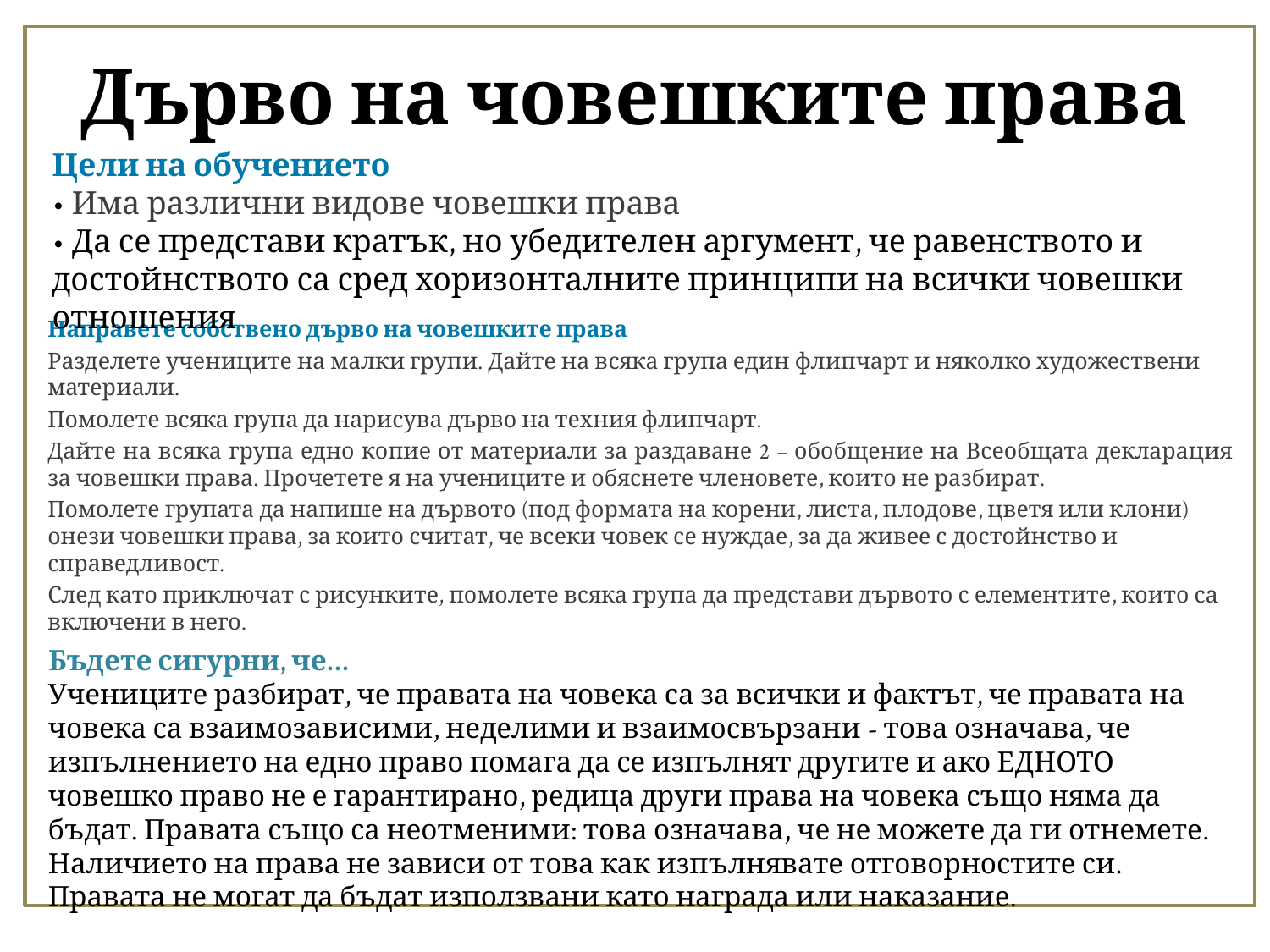

# Дърво на човешките права
Цели на обучението
• Има различни видове човешки права
• Да се ​​представи кратък, но убедителен аргумент, че равенството и достойнството са сред хоризонталните принципи на всички човешки отношения

Направете собствено дърво на човешките права
Разделете учениците на малки групи. Дайте на всяка група един флипчарт и няколко художествени материали.
Помолете всяка група да нарисува дърво на техния флипчарт.
Дайте на всяка група едно копие от материали за раздаване 2 – обобщение на Всеобщата декларация за човешки права. Прочетете я на учениците и обяснете членовете, които не разбират.
Помолете групата да напише на дървото (под формата на корени, листа, плодове, цветя или клони) онези човешки права, за които считат, че всеки човек се нуждае, за да живее с достойнство и справедливост.
След като приключат с рисунките, помолете всяка група да представи дървото с елементите, които са включени в него.
Бъдете сигурни, че…
Учениците разбират, че правата на човека са за всички и фактът, че правата на човека са взаимозависими, неделими и взаимосвързани - това означава, че изпълнението на едно право помага да се изпълнят другите и ако ЕДНОТО човешко право не е гарантирано, редица други права на човека също няма да бъдат. Правата също са неотменими: това означава, че не можете да ги отнемете. Наличието на права не зависи от това как изпълнявате отговорностите си. Правата не могат да бъдат използвани като награда или наказание.